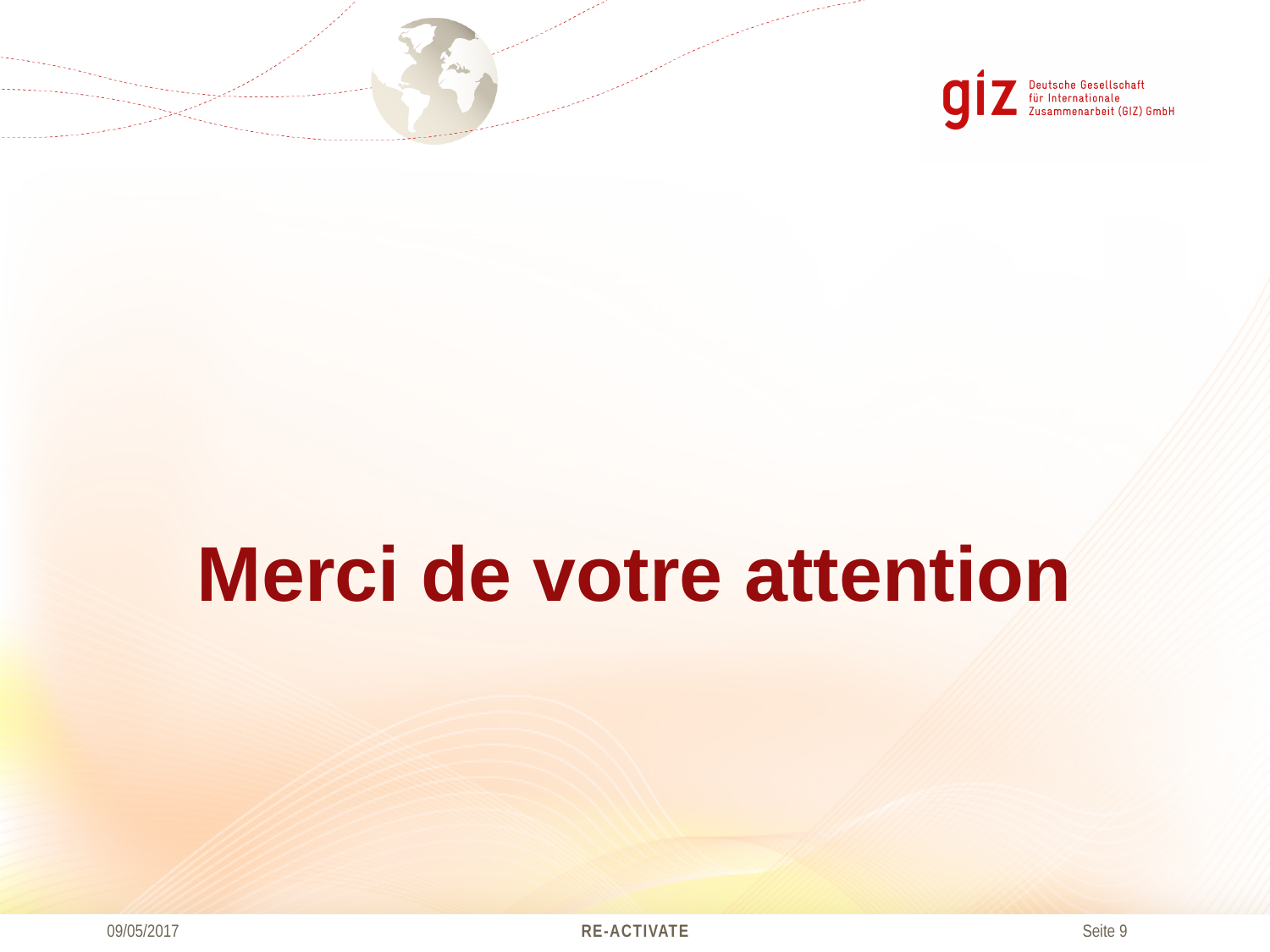

#

Merci de votre attention
09/05/2017
RE-ACTIVATE